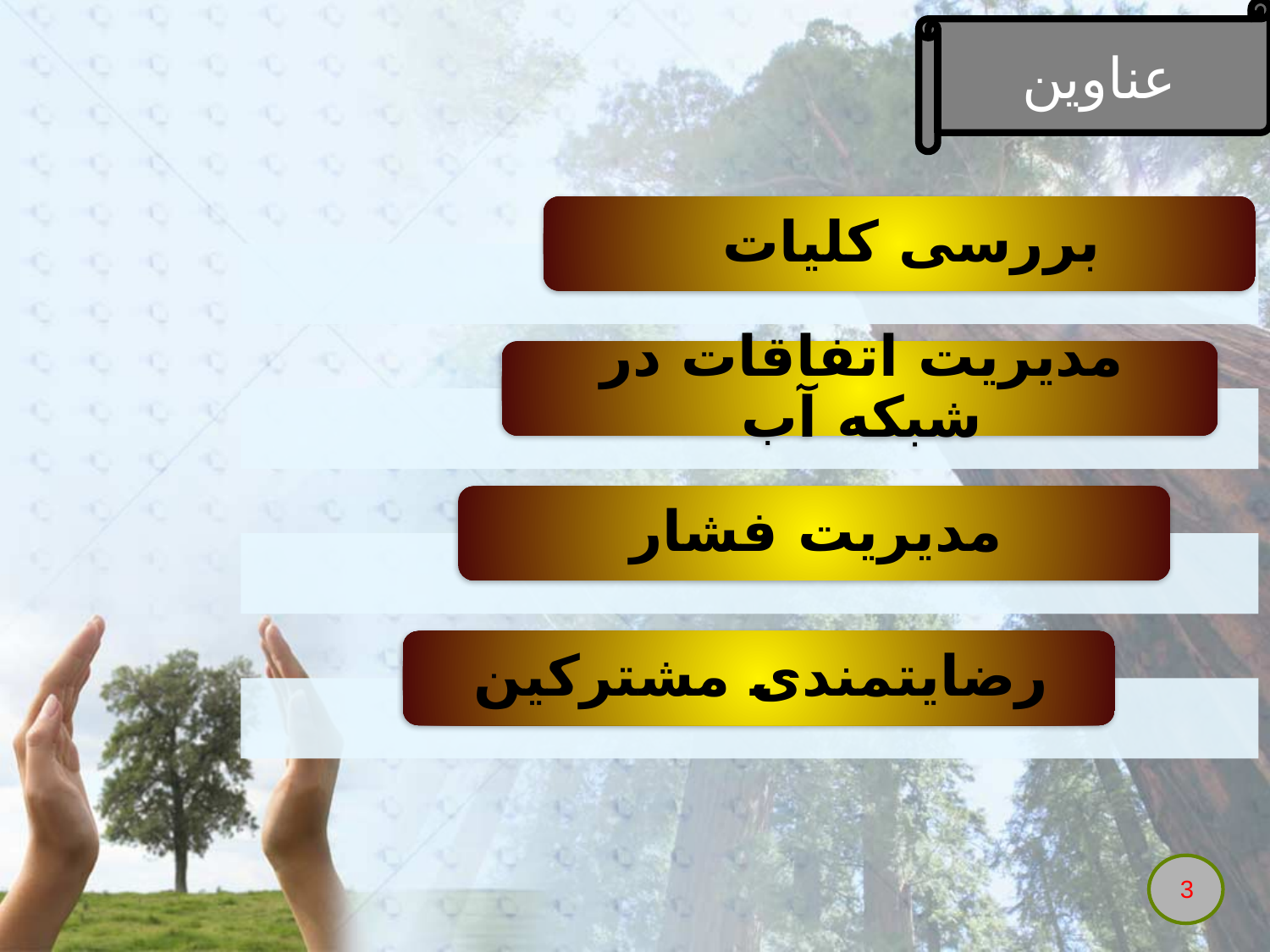

عناوین

بررسی کلیات
مدیریت اتفاقات در شبکه آب
مدیریت فشار
رضایتمندی مشترکین

3